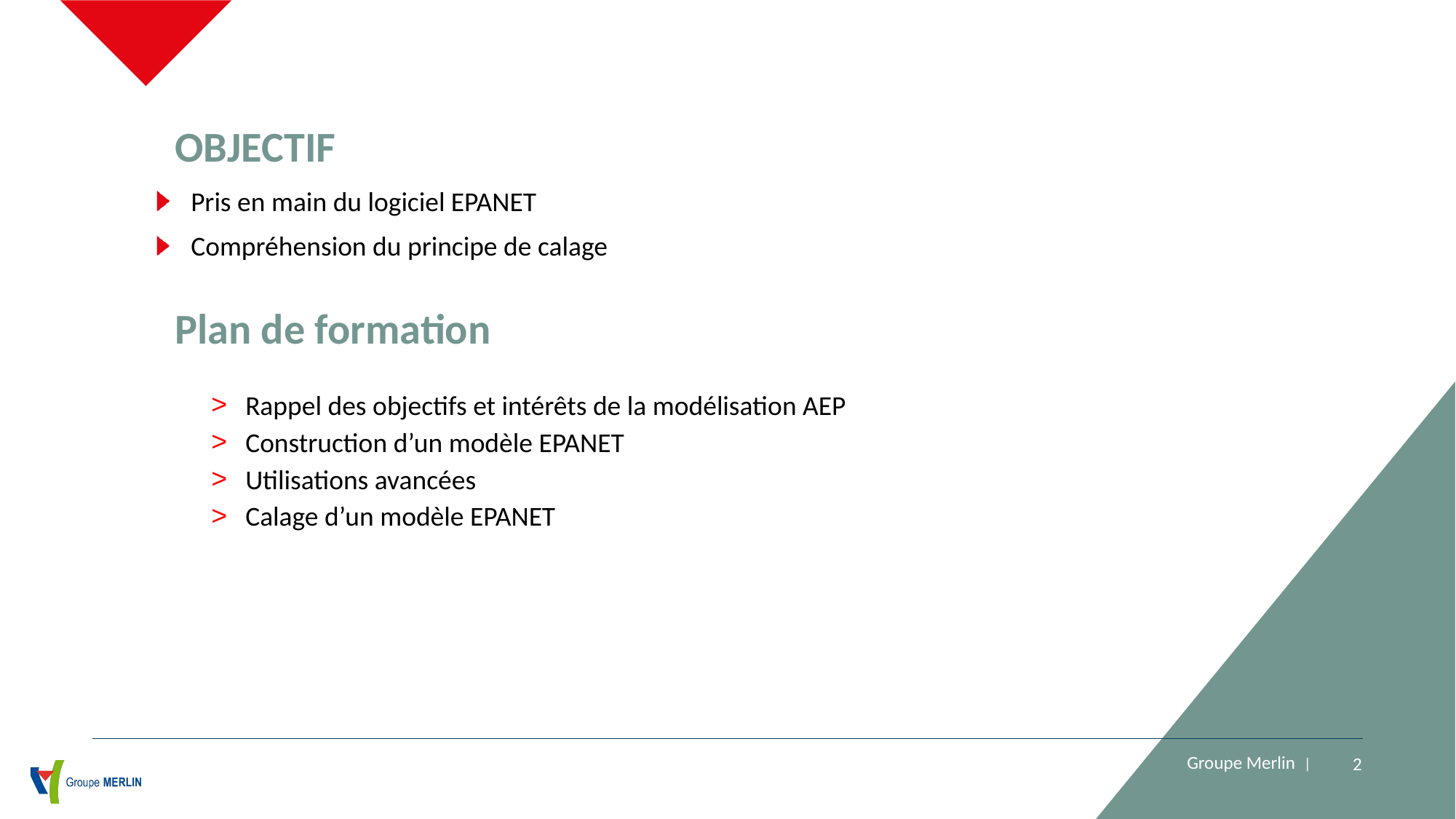

Objectif
Pris en main du logiciel EPANET
Compréhension du principe de calage
# Plan de formation
Rappel des objectifs et intérêts de la modélisation AEP
Construction d’un modèle EPANET
Utilisations avancées
Calage d’un modèle EPANET

2